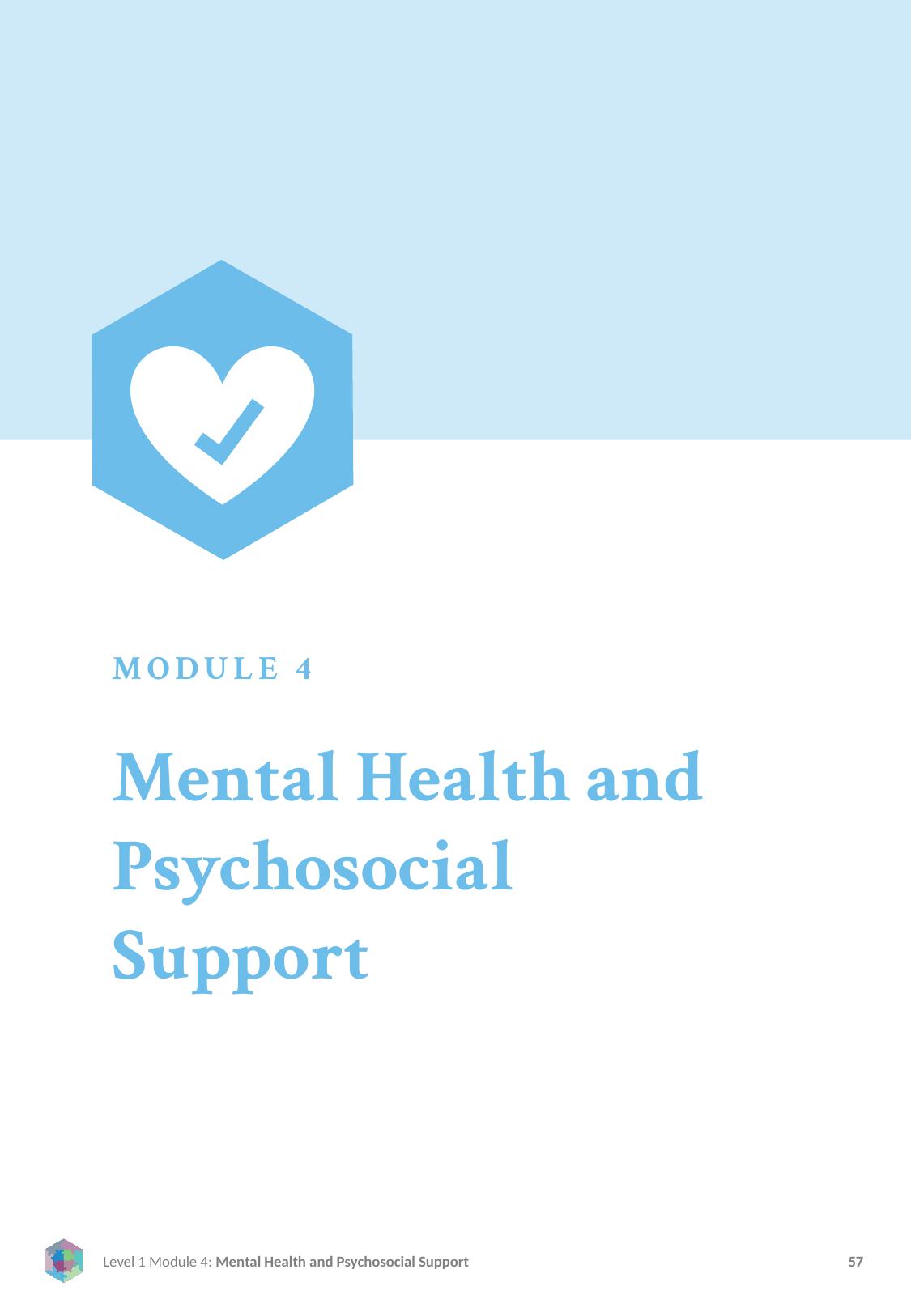

MODULE 4

Mental Health and Psychosocial Support